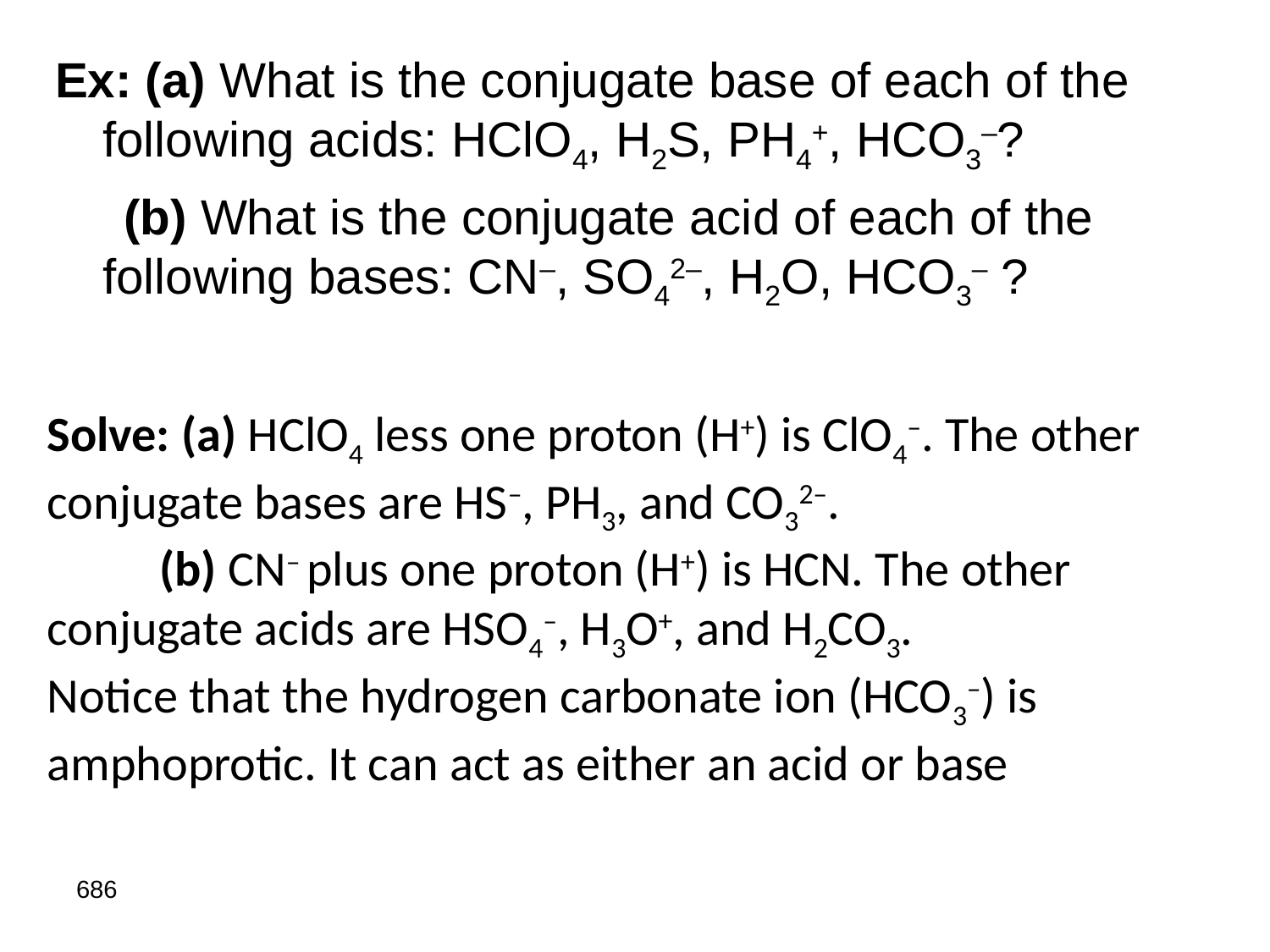

Ex: (a) What is the conjugate base of each of the following acids: HClO4, H2S, PH4+, HCO3–?
     (b) What is the conjugate acid of each of the following bases: CN–, SO42–, H2O, HCO3– ?

Solve: (a) HClO4 less one proton (H+) is ClO4–. The other conjugate bases are HS–, PH3, and CO32–.
          (b) CN– plus one proton (H+) is HCN. The other conjugate acids are HSO4–, H3O+, and H2CO3.
Notice that the hydrogen carbonate ion (HCO3–) is amphoprotic. It can act as either an acid or base
686